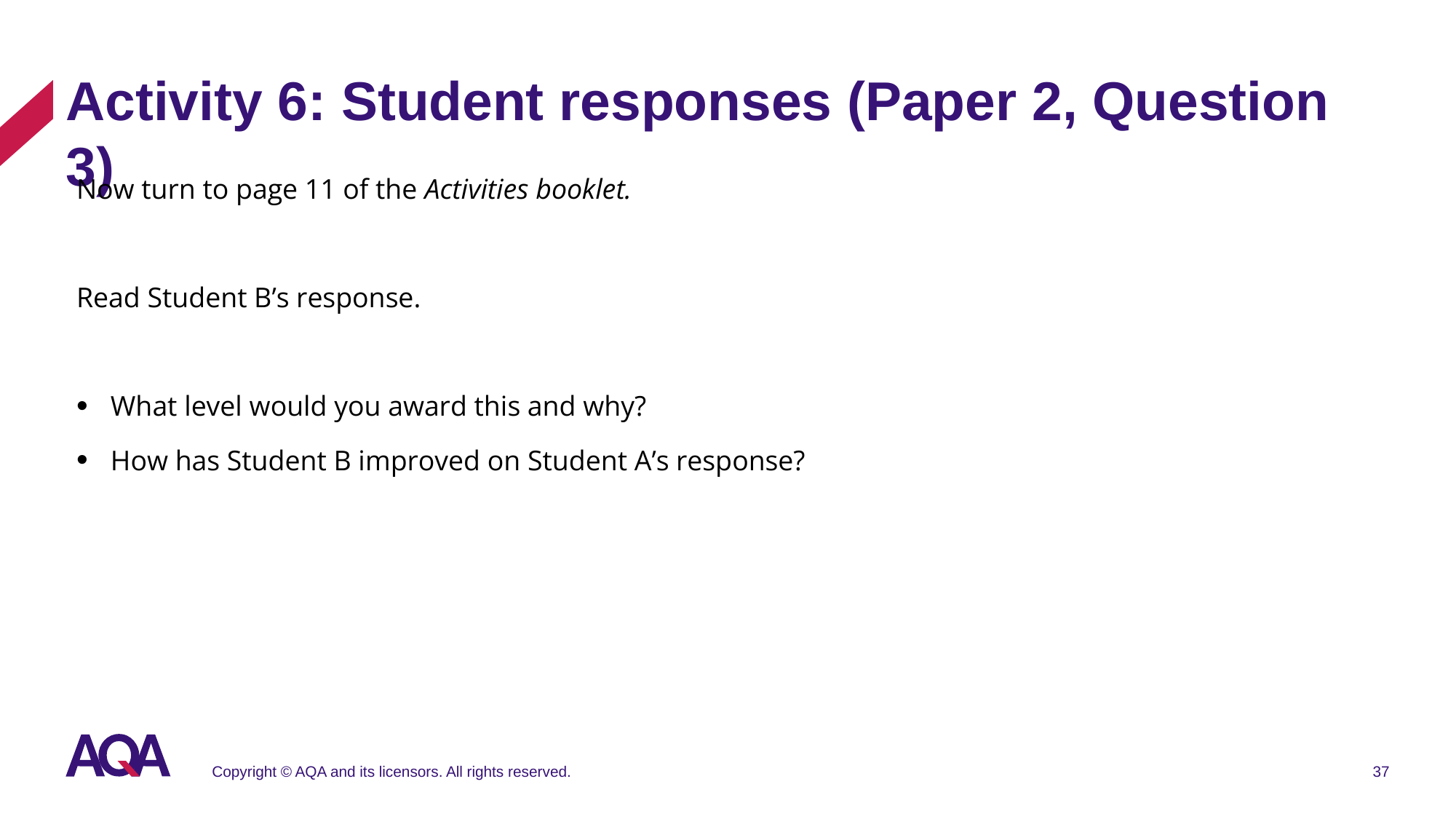

# Activity 6: Student responses (Paper 2, Question 3)
Now turn to page 11 of the Activities booklet.

Read Student B’s response.

What level would you award this and why?
How has Student B improved on Student A’s response?

Copyright © AQA and its licensors. All rights reserved.
37